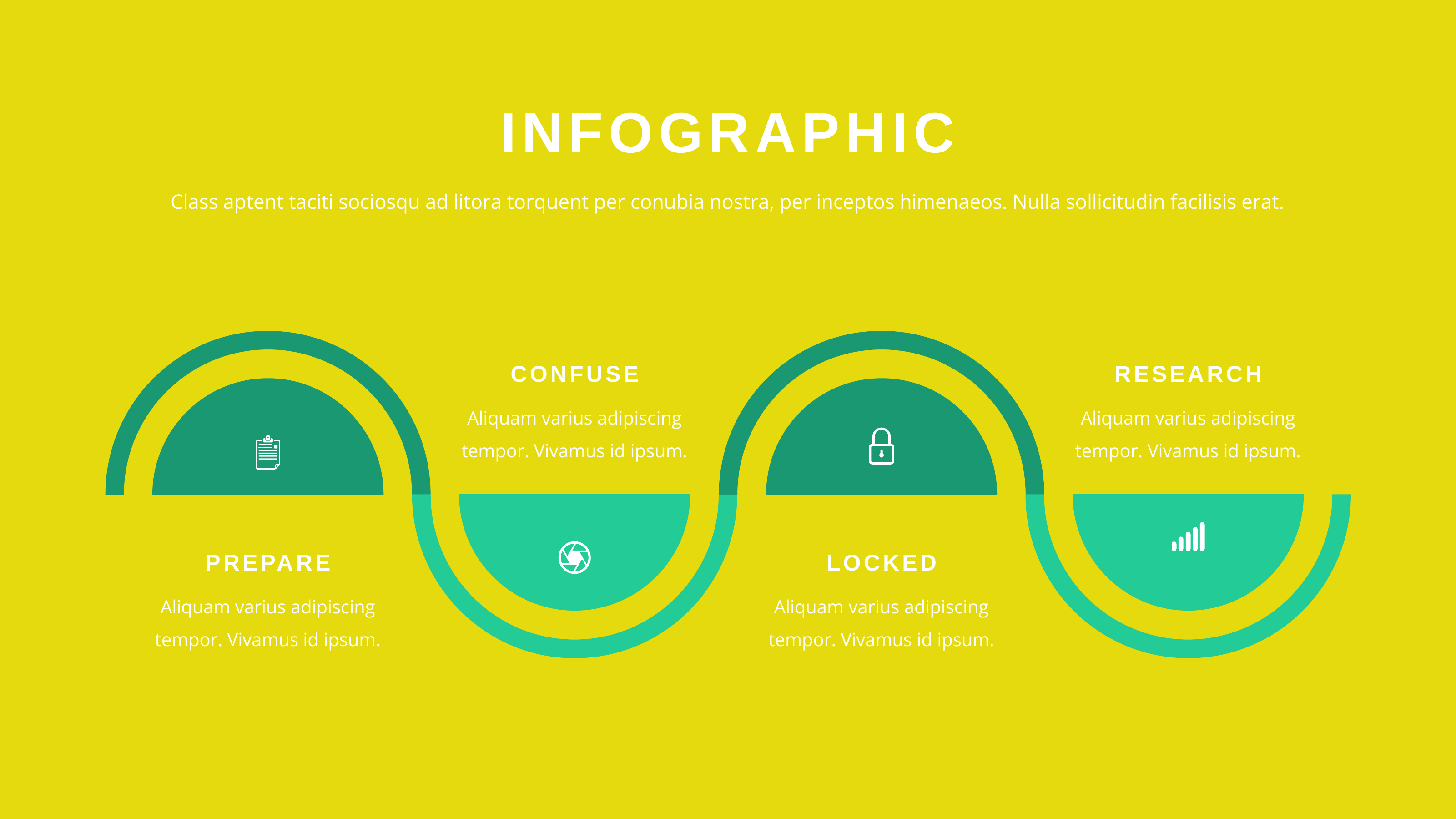

INFOGRAPHIC
Class aptent taciti sociosqu ad litora torquent per conubia nostra, per inceptos himenaeos. Nulla sollicitudin facilisis erat.

CONFUSE
RESEARCH

Aliquam varius adipiscing tempor. Vivamus id ipsum.
Aliquam varius adipiscing tempor. Vivamus id ipsum.

PREPARE
LOCKED
Aliquam varius adipiscing tempor. Vivamus id ipsum.
Aliquam varius adipiscing tempor. Vivamus id ipsum.